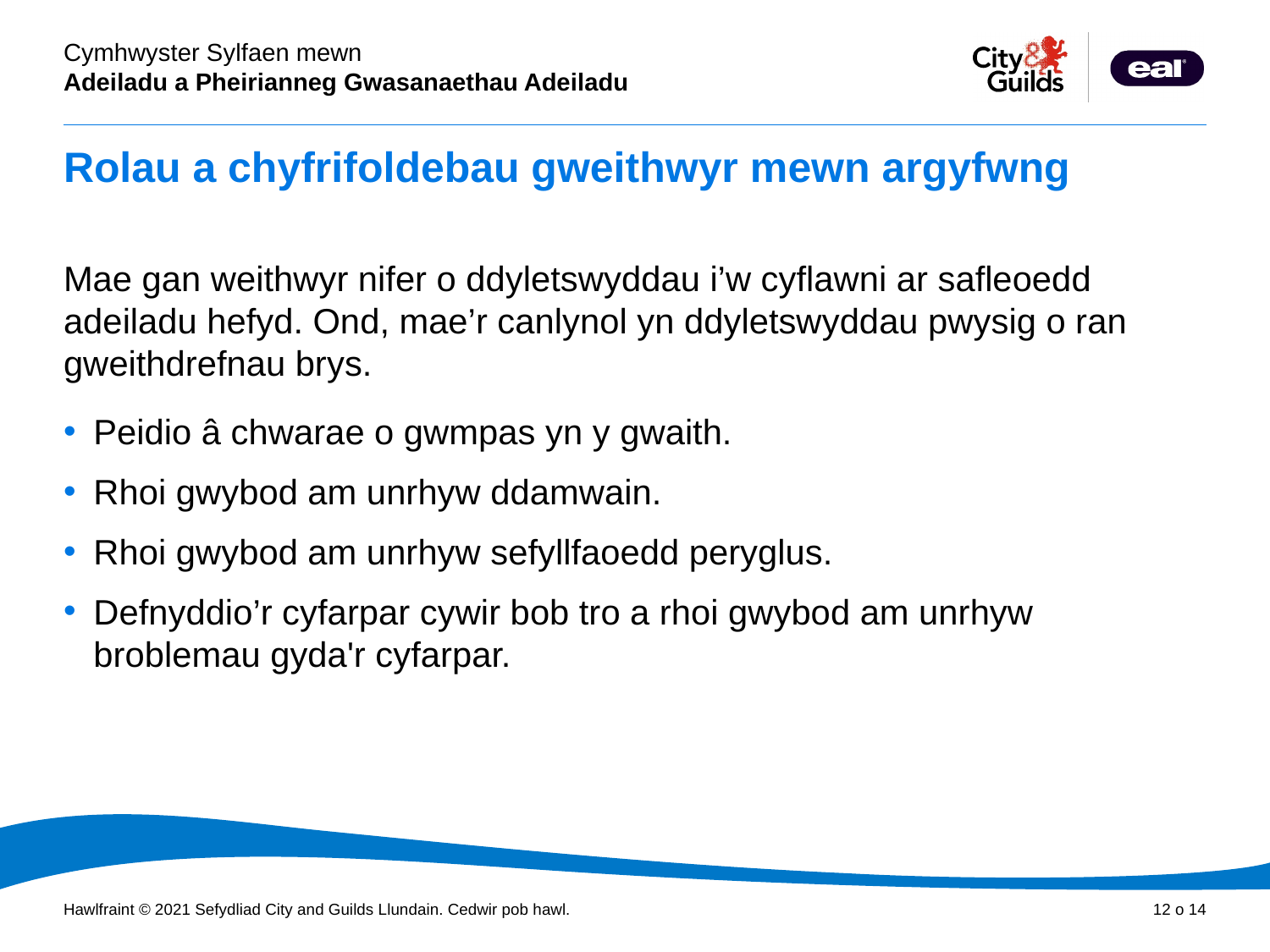

# Rolau a chyfrifoldebau gweithwyr mewn argyfwng
Mae gan weithwyr nifer o ddyletswyddau i’w cyflawni ar safleoedd adeiladu hefyd. Ond, mae’r canlynol yn ddyletswyddau pwysig o ran gweithdrefnau brys.
Peidio â chwarae o gwmpas yn y gwaith.
Rhoi gwybod am unrhyw ddamwain.
Rhoi gwybod am unrhyw sefyllfaoedd peryglus.
Defnyddio’r cyfarpar cywir bob tro a rhoi gwybod am unrhyw broblemau gyda'r cyfarpar.